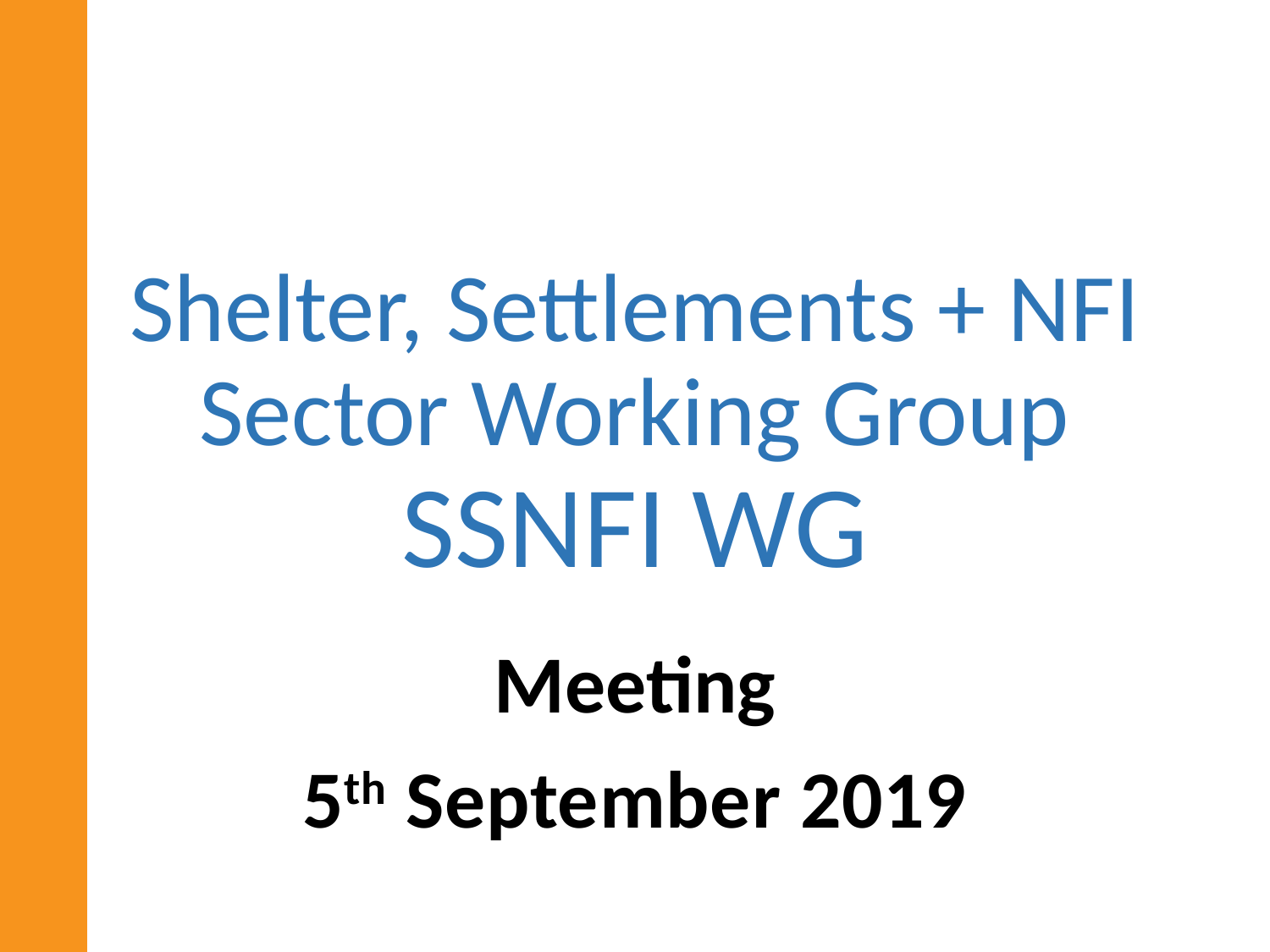

Shelter, Settlements + NFI Sector Working Group
SSNFI WG
Meeting
5th September 2019